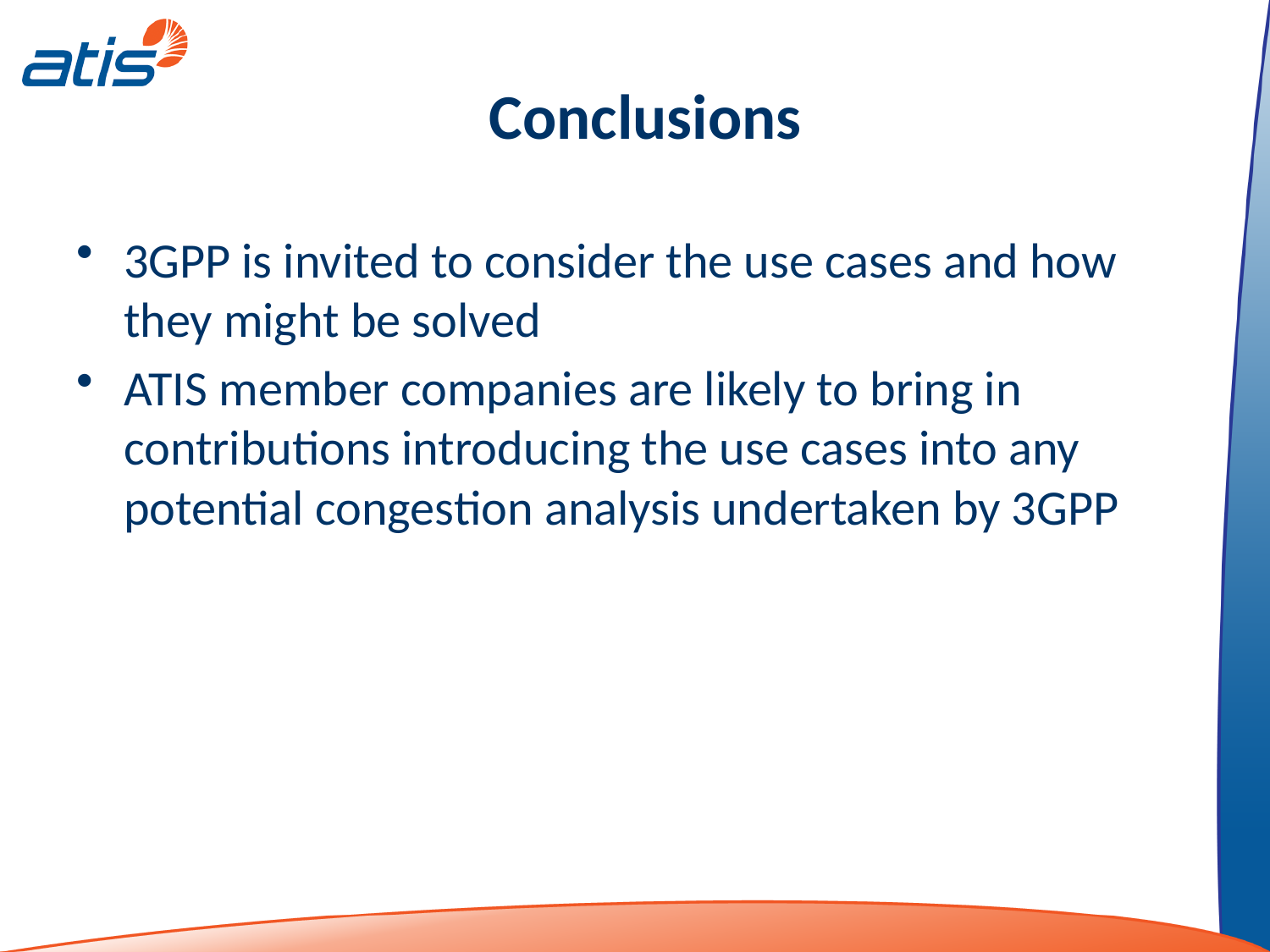

Conclusions
3GPP is invited to consider the use cases and how they might be solved
ATIS member companies are likely to bring in contributions introducing the use cases into any potential congestion analysis undertaken by 3GPP